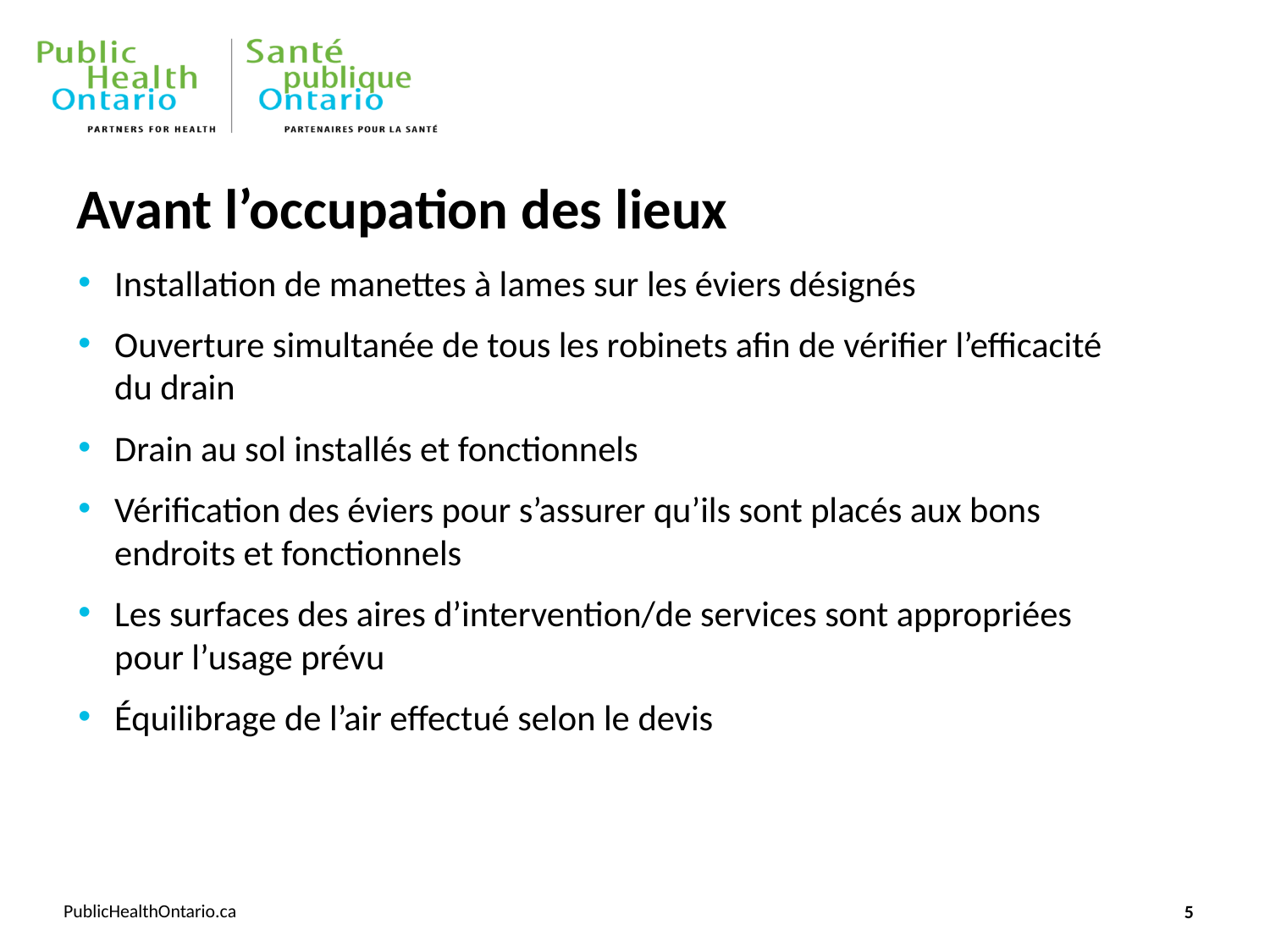

# Avant l’occupation des lieux
Installation de manettes à lames sur les éviers désignés
Ouverture simultanée de tous les robinets afin de vérifier l’efficacité du drain
Drain au sol installés et fonctionnels
Vérification des éviers pour s’assurer qu’ils sont placés aux bons endroits et fonctionnels
Les surfaces des aires d’intervention/de services sont appropriées pour l’usage prévu
Équilibrage de l’air effectué selon le devis

5